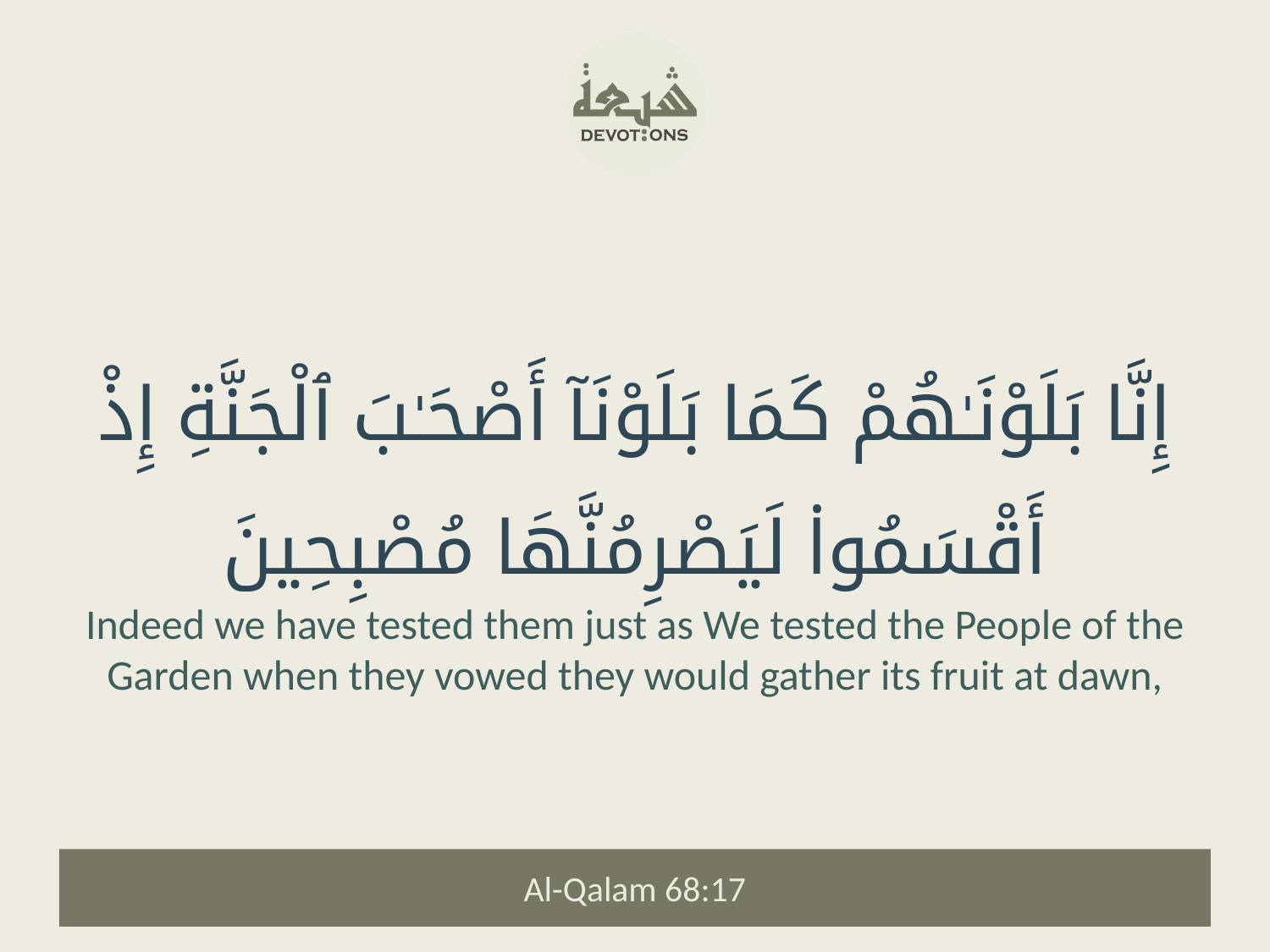

إِنَّا بَلَوْنَـٰهُمْ كَمَا بَلَوْنَآ أَصْحَـٰبَ ٱلْجَنَّةِ إِذْ أَقْسَمُوا۟ لَيَصْرِمُنَّهَا مُصْبِحِينَ
Indeed we have tested them just as We tested the People of the Garden when they vowed they would gather its fruit at dawn,
Al-Qalam 68:17